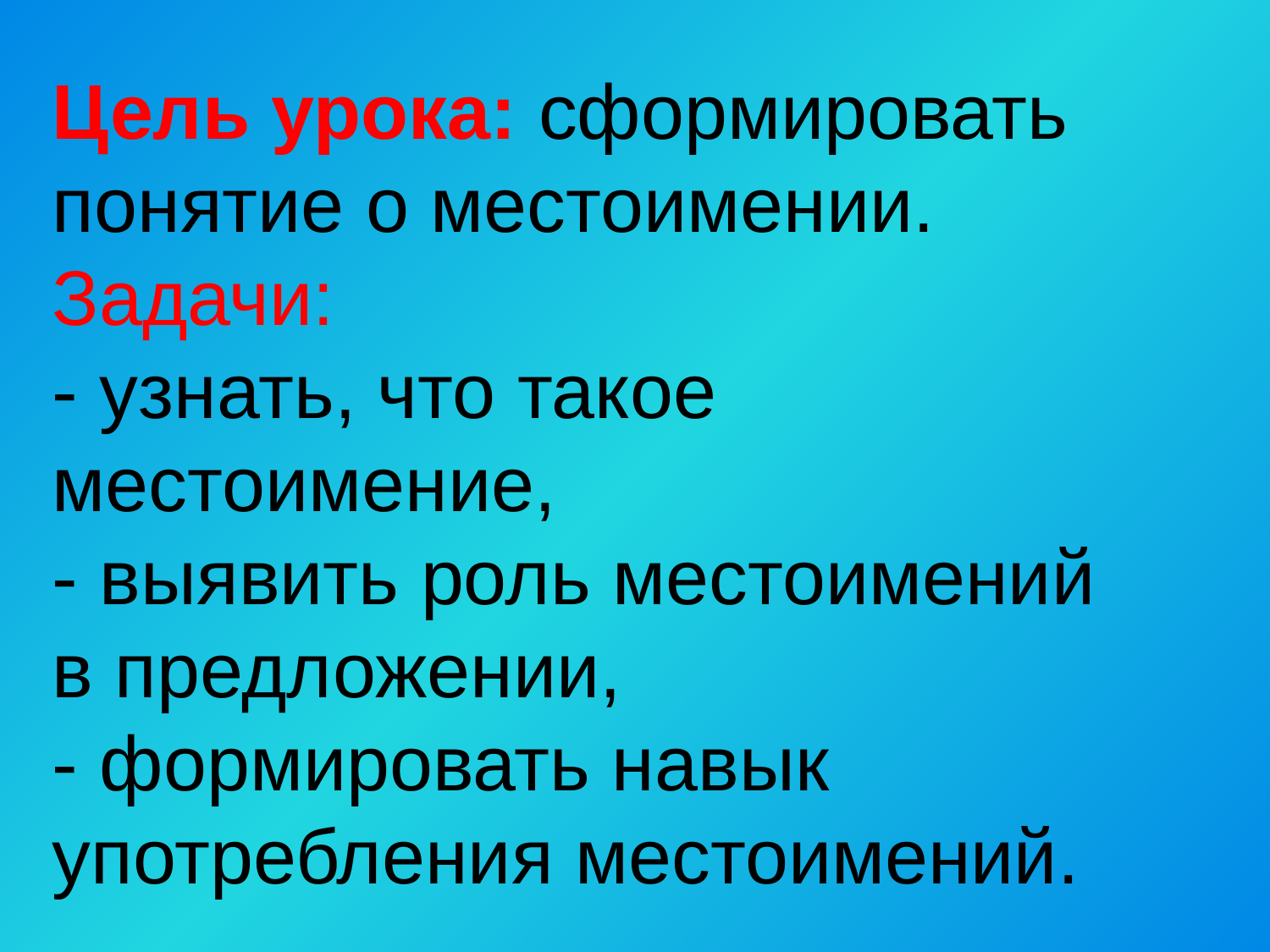

# Цель урока: сформировать понятие о местоимении. Задачи: - узнать, что такое местоимение, - выявить роль местоимений в предложении, - формировать навык употребления местоимений.